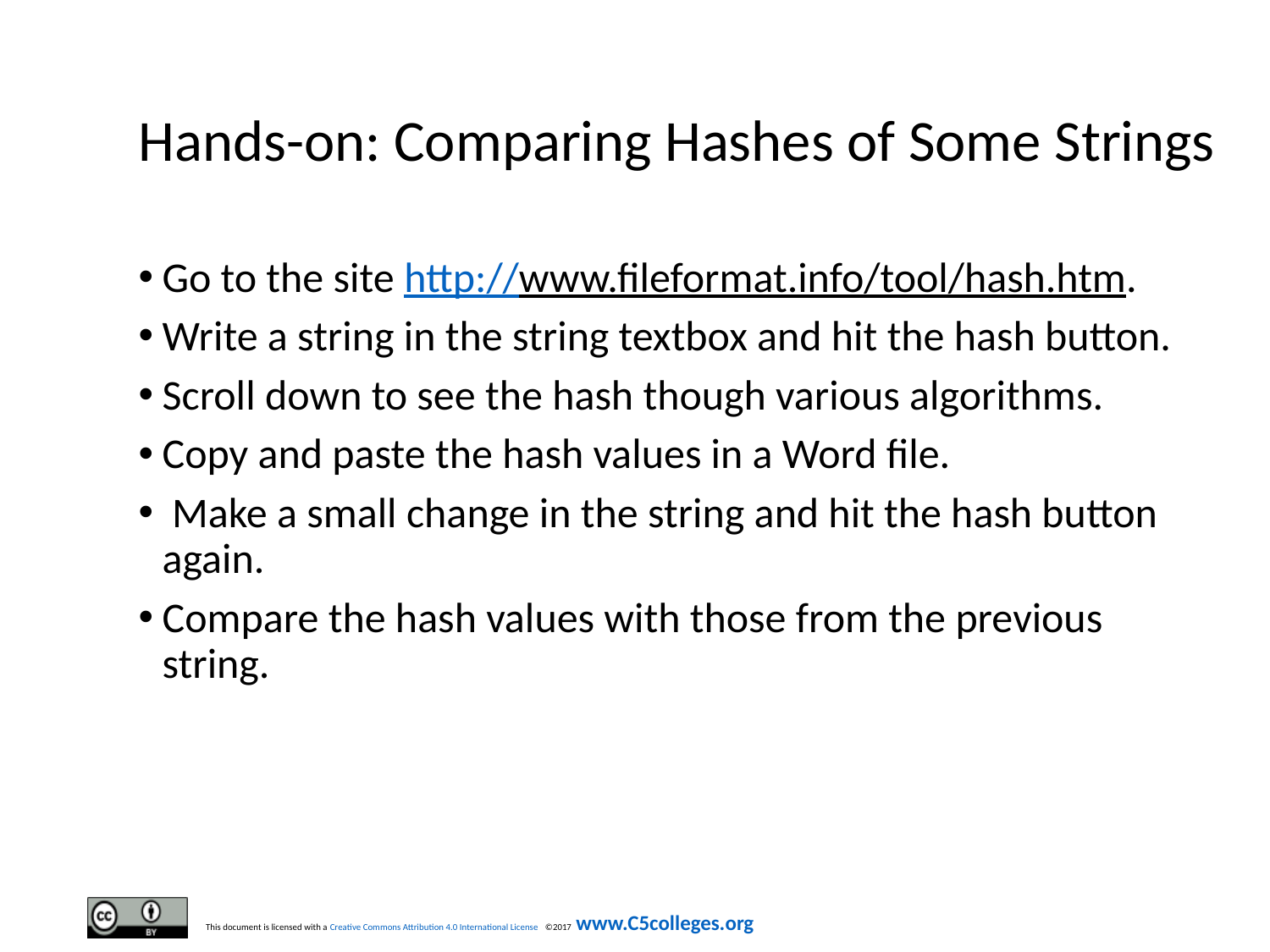

# Hands-on: Comparing Hashes of Some Strings
Go to the site http://www.fileformat.info/tool/hash.htm.
Write a string in the string textbox and hit the hash button.
Scroll down to see the hash though various algorithms.
Copy and paste the hash values in a Word file.
 Make a small change in the string and hit the hash button again.
Compare the hash values with those from the previous string.